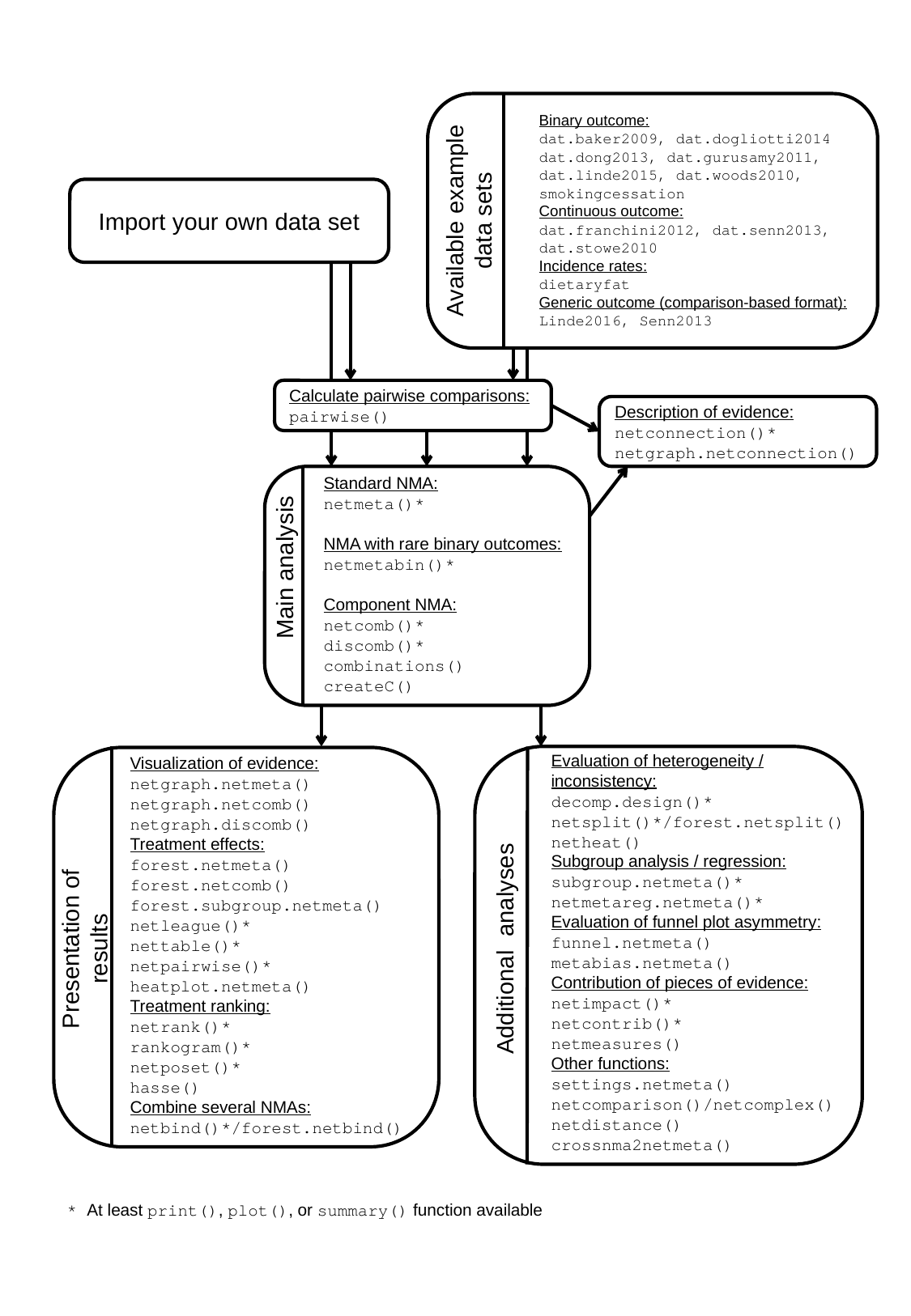

Binary outcome:
dat.baker2009, dat.dogliotti2014
dat.dong2013, dat.gurusamy2011,
dat.linde2015, dat.woods2010,
smokingcessation
Continuous outcome:
dat.franchini2012, dat.senn2013,
dat.stowe2010
Incidence rates:
dietaryfat
Generic outcome (comparison-based format):
Linde2016, Senn2013
Import your own data set
Available example data sets
Calculate pairwise comparisons:
pairwise()
Description of evidence:
netconnection()*
netgraph.netconnection()

Standard NMA:
netmeta()*

NMA with rare binary outcomes:
netmetabin()*

Component NMA:
netcomb()*
discomb()*
combinations()
createC()

Main analysis
Evaluation of heterogeneity / inconsistency:
decomp.design()*
netsplit()*/forest.netsplit()
netheat()
Subgroup analysis / regression:
subgroup.netmeta()*
netmetareg.netmeta()*
Evaluation of funnel plot asymmetry:
funnel.netmeta()
metabias.netmeta()
Contribution of pieces of evidence:
netimpact()*
netcontrib()*
netmeasures()
Other functions:
settings.netmeta()
netcomparison()/netcomplex()
netdistance()
crossnma2netmeta()

Visualization of evidence:
netgraph.netmeta()
netgraph.netcomb()
netgraph.discomb()
Treatment effects:
forest.netmeta()
forest.netcomb()
forest.subgroup.netmeta()
netleague()*
nettable()*
netpairwise()*
heatplot.netmeta()
Treatment ranking:
netrank()*
rankogram()*
netposet()*
hasse()
Combine several NMAs:
netbind()*/forest.netbind()

Presentation of results
Additional  analyses
* At least print(), plot(), or summary() function available